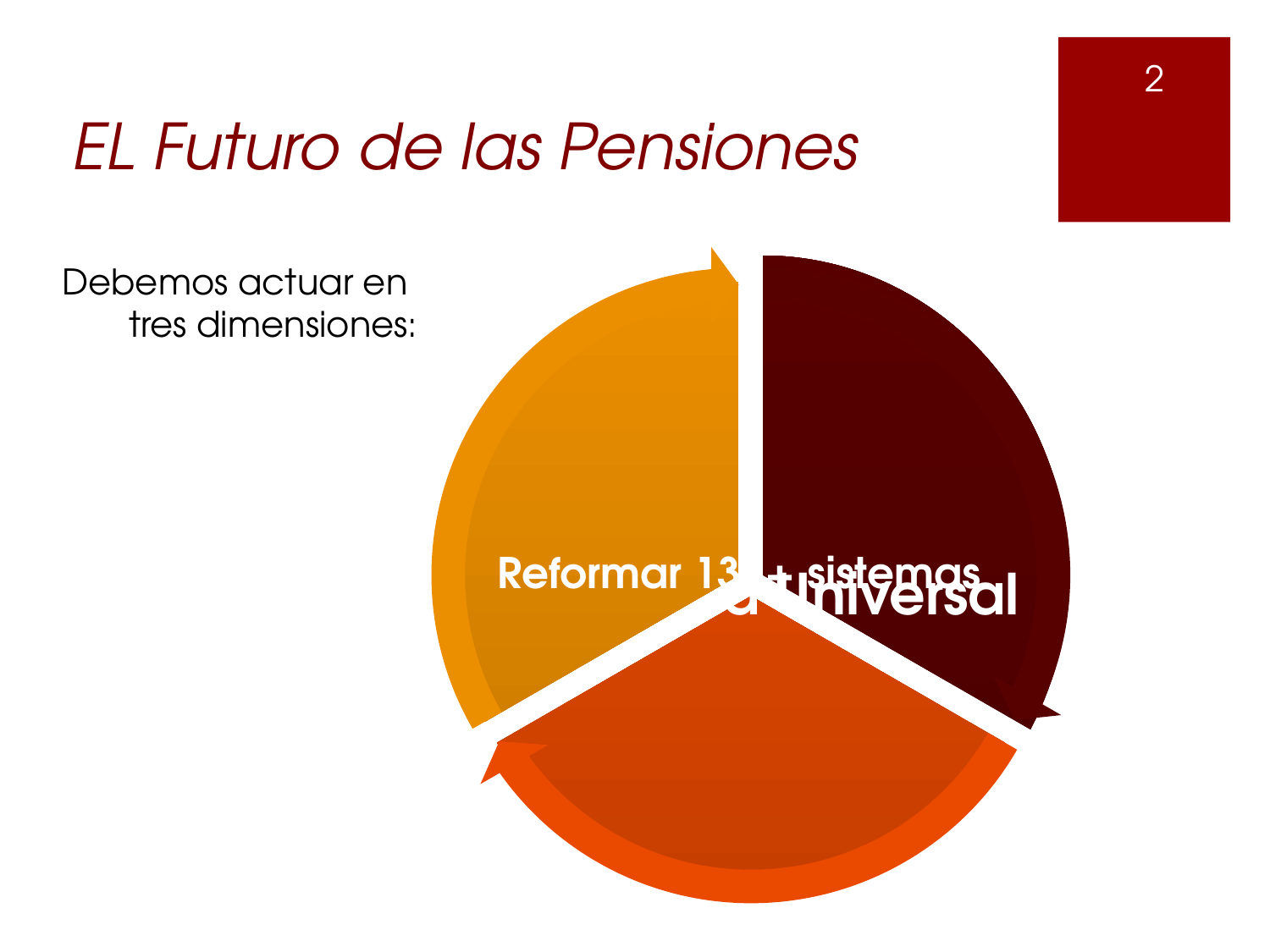

# EL Futuro de las Pensiones
2
Mejorar Pensiones SAR
Cobertura Universal
Reformar 138+ sistemas
Debemos actuar en
tres dimensiones: